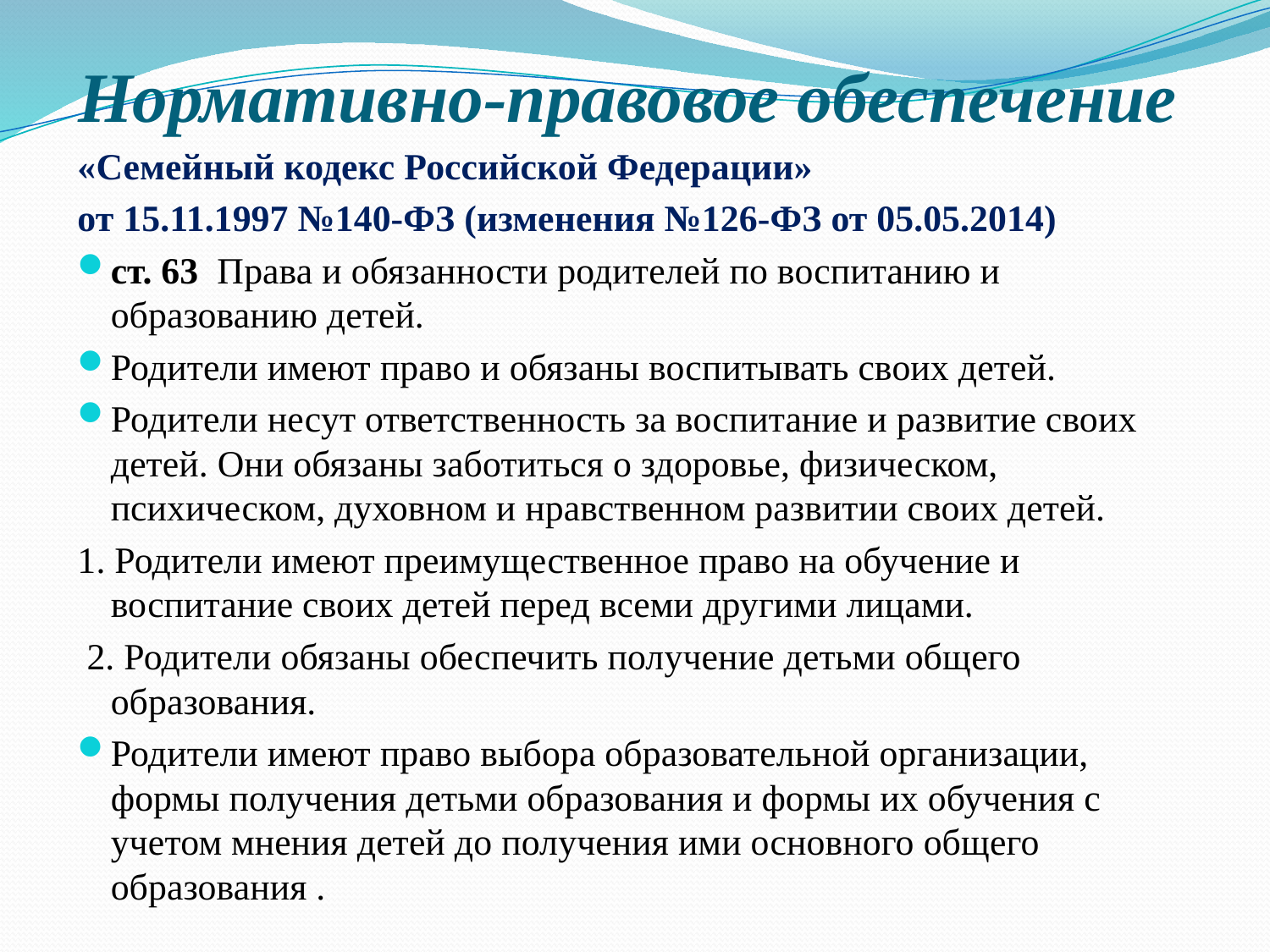

# Нормативно-правовое обеспечение
«Семейный кодекс Российской Федерации»
от 15.11.1997 №140-ФЗ (изменения №126-ФЗ от 05.05.2014)
ст. 63  Права и обязанности родителей по воспитанию и образованию детей.
Родители имеют право и обязаны воспитывать своих детей.
Родители несут ответственность за воспитание и развитие своих детей. Они обязаны заботиться о здоровье, физическом, психическом, духовном и нравственном развитии своих детей.
1. Родители имеют преимущественное право на обучение и воспитание своих детей перед всеми другими лицами.
 2. Родители обязаны обеспечить получение детьми общего образования.
Родители имеют право выбора образовательной организации, формы получения детьми образования и формы их обучения с учетом мнения детей до получения ими основного общего образования .